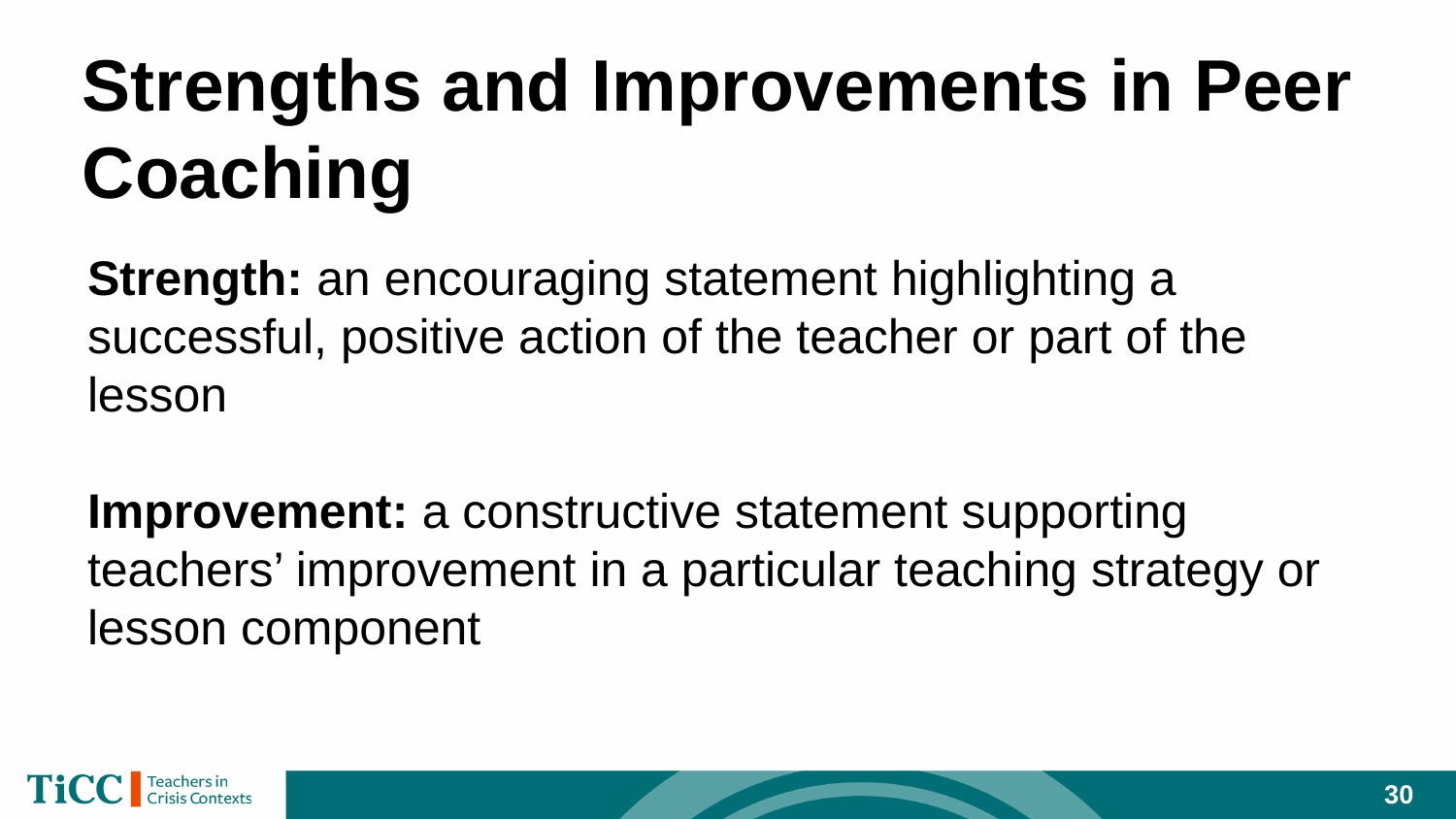

# Strengths and Improvements in Peer Coaching
Strength: an encouraging statement highlighting a successful, positive action of the teacher or part of the lesson

Improvement: a constructive statement supporting teachers’ improvement in a particular teaching strategy or lesson component
30